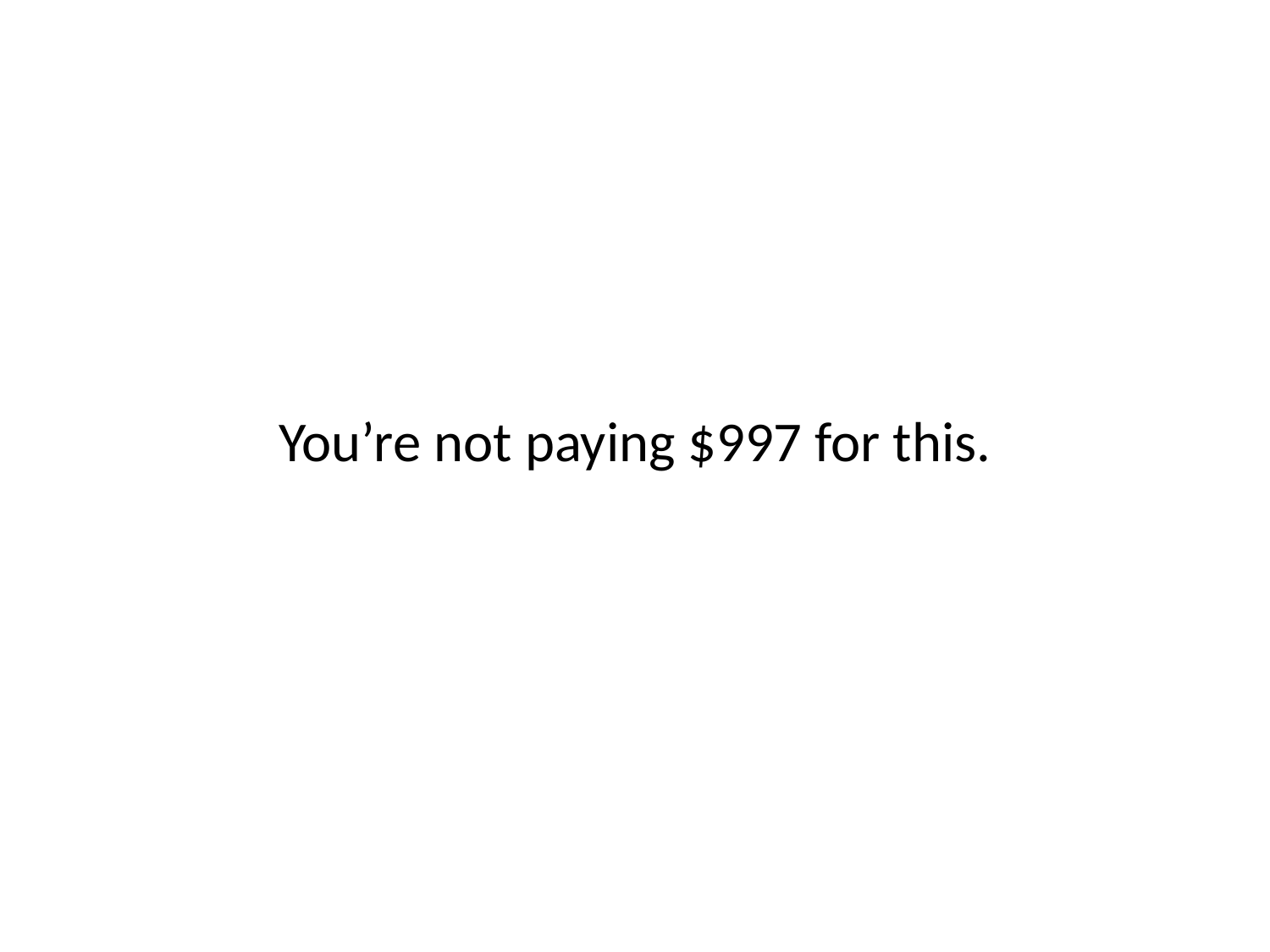

# You’re not paying $997 for this.